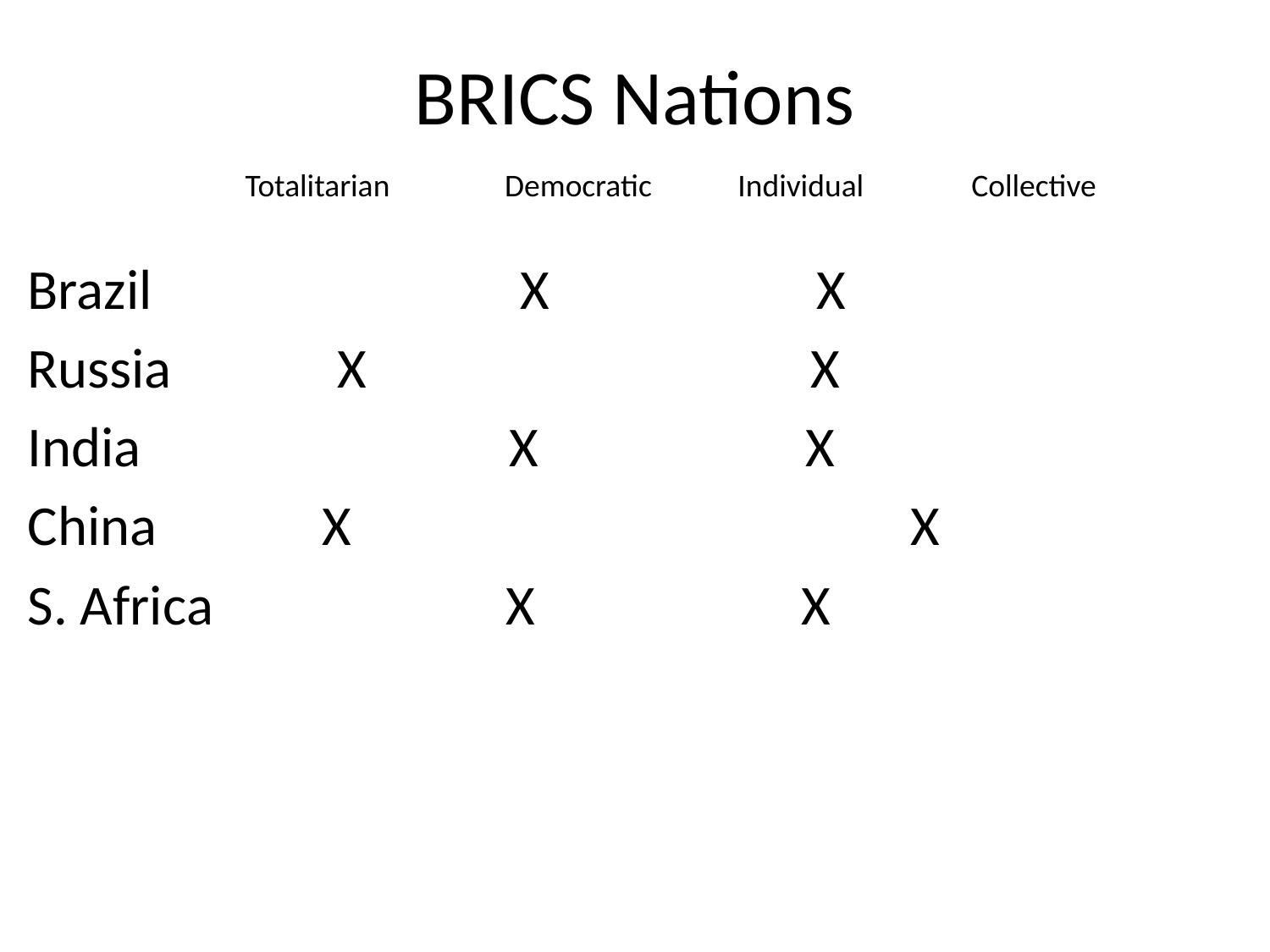

# BRICS Nations
  Totalitarian                Democratic            Individual               Collective
Brazil                             X                     X
Russia             X                                   X
India                             X                     X
China             X                                            X
S. Africa                       X                     X